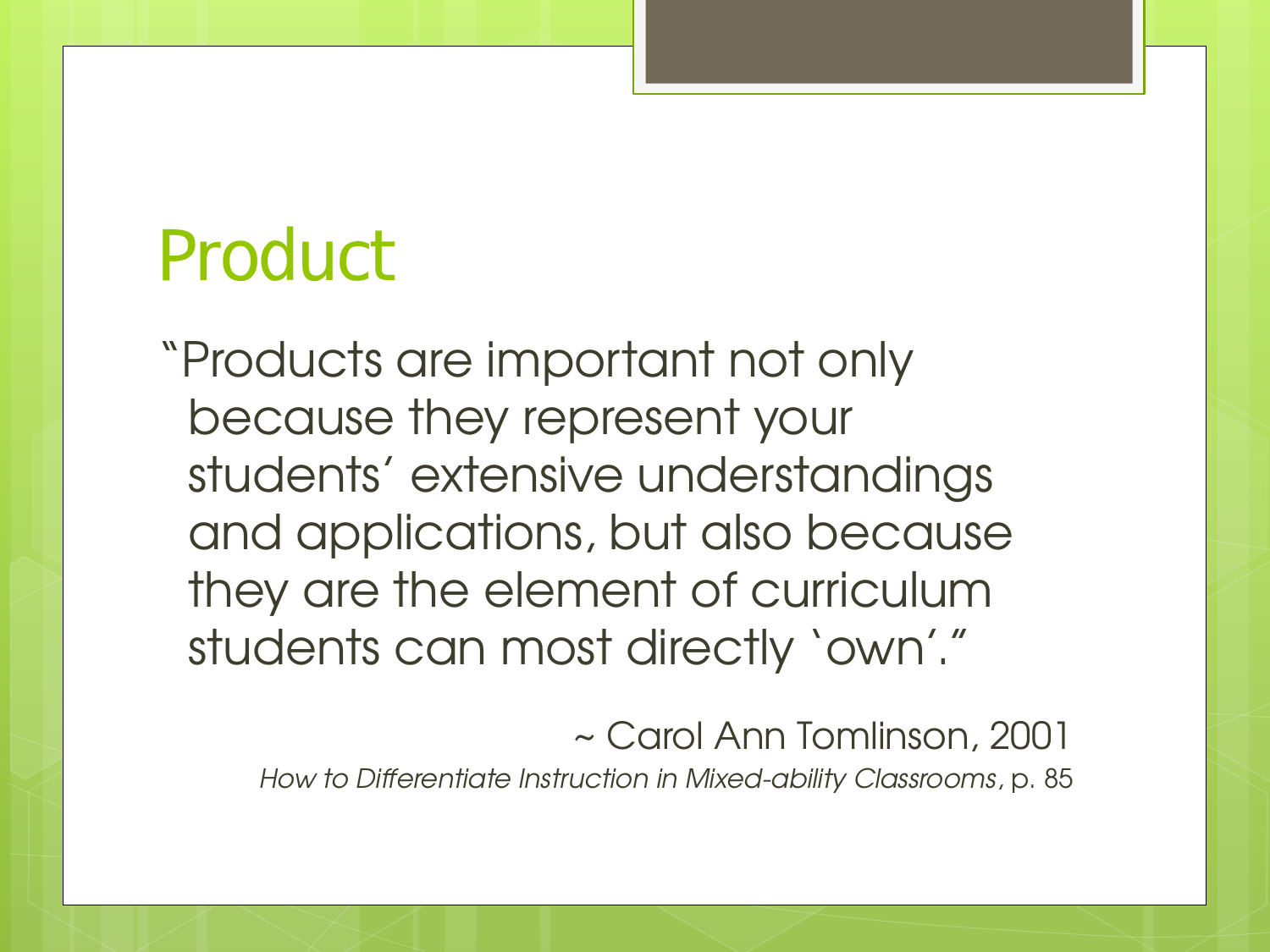

# Product
“Products are important not only because they represent your students’ extensive understandings and applications, but also because they are the element of curriculum students can most directly ‘own’.”

~ Carol Ann Tomlinson, 2001
How to Differentiate Instruction in Mixed-ability Classrooms, p. 85